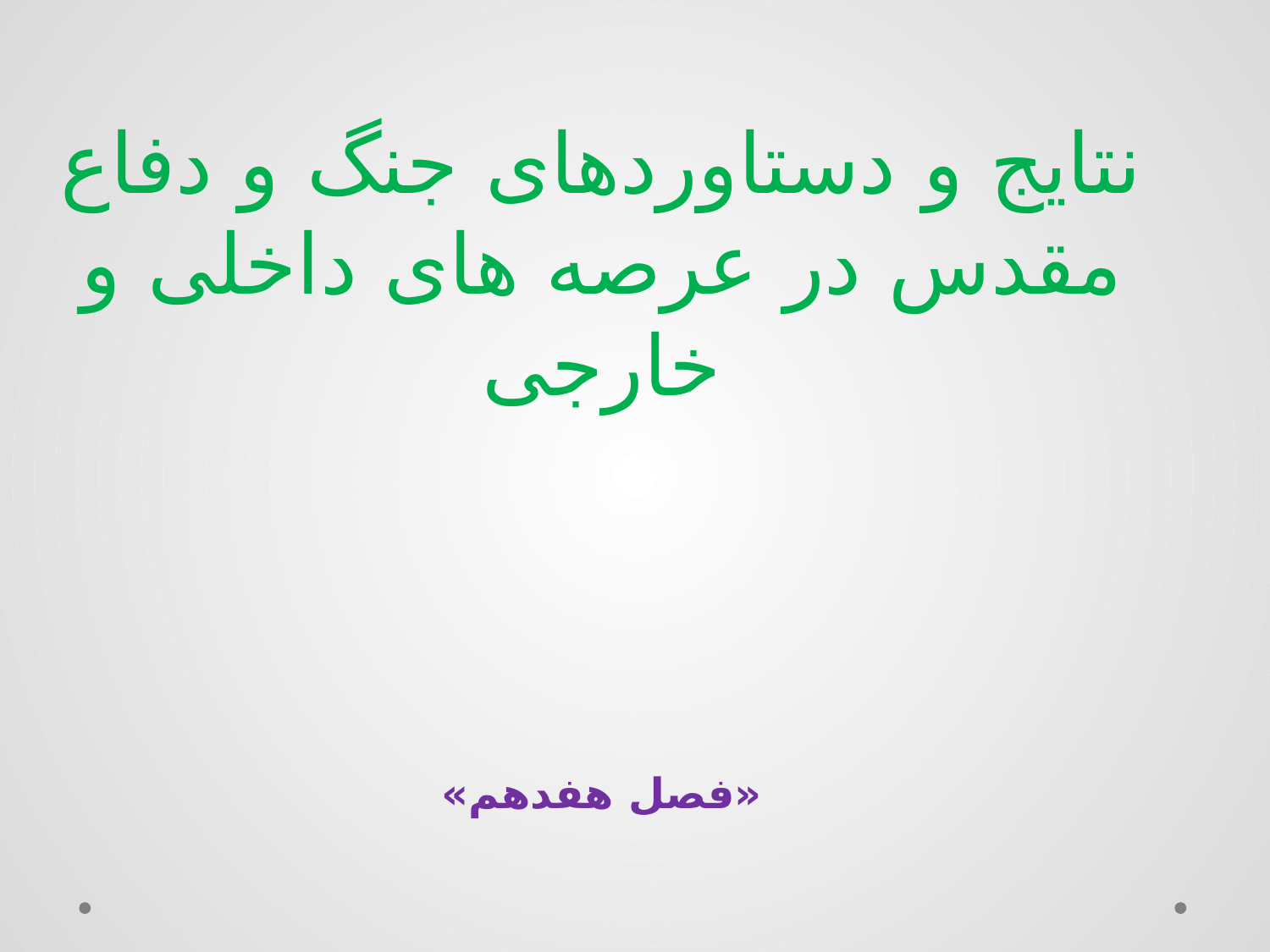

# نتایج و دستاوردهای جنگ و دفاع مقدس در عرصه های داخلی و خارجی «فصل هفدهم»